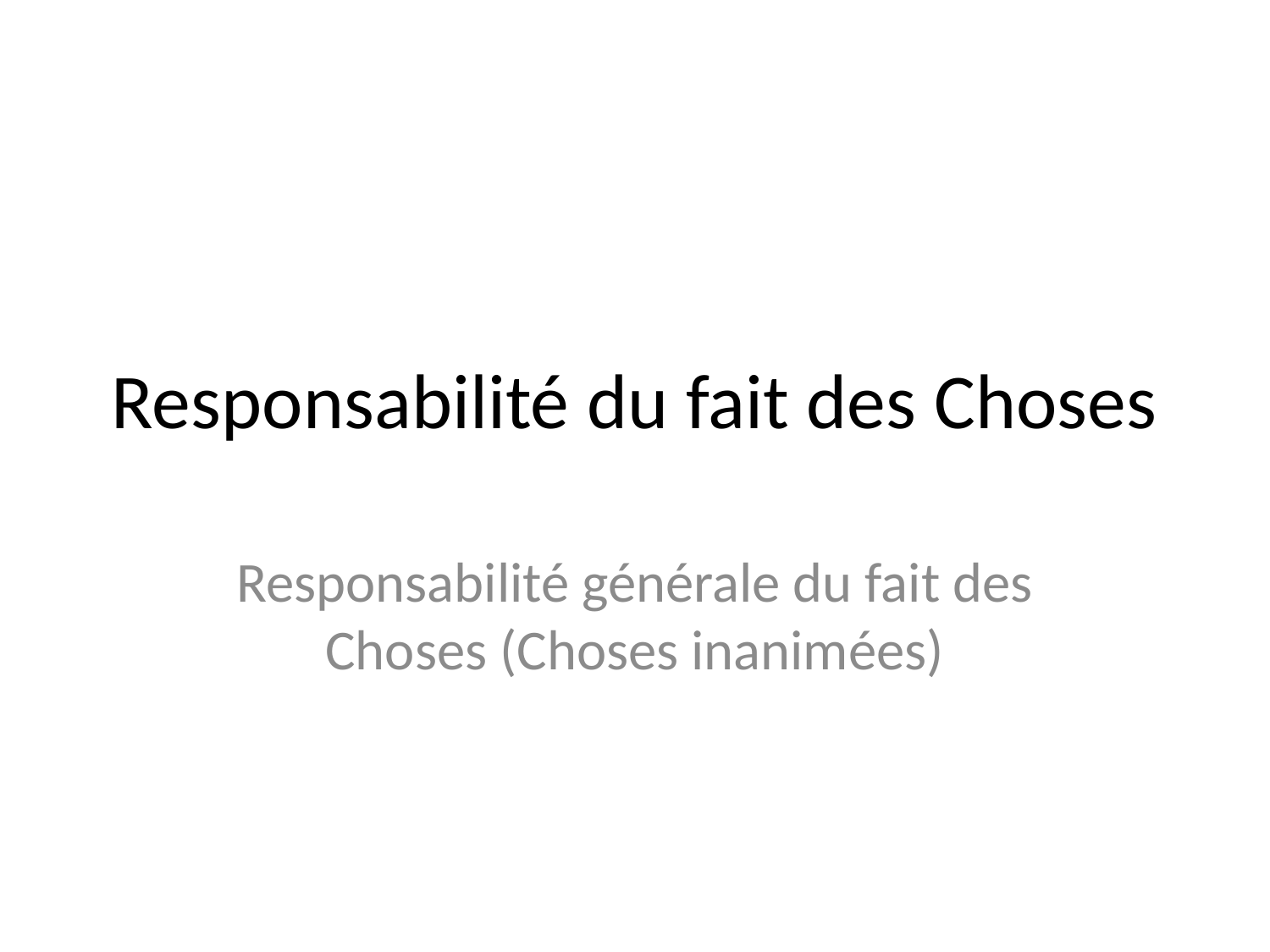

# Responsabilité du fait des Choses
Responsabilité générale du fait des Choses (Choses inanimées)